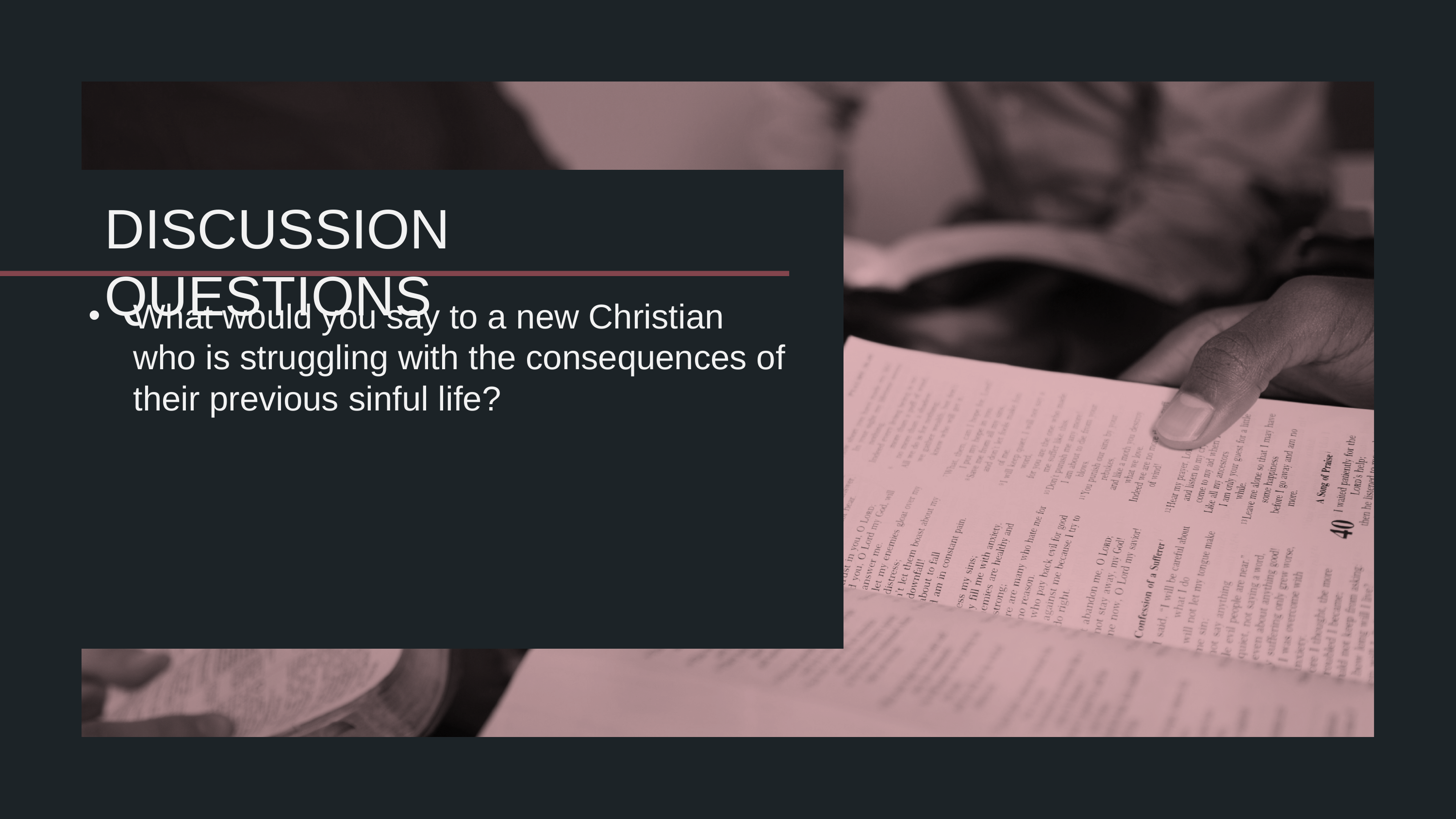

What would you say to a new Christian who is struggling with the consequences of their previous sinful life?